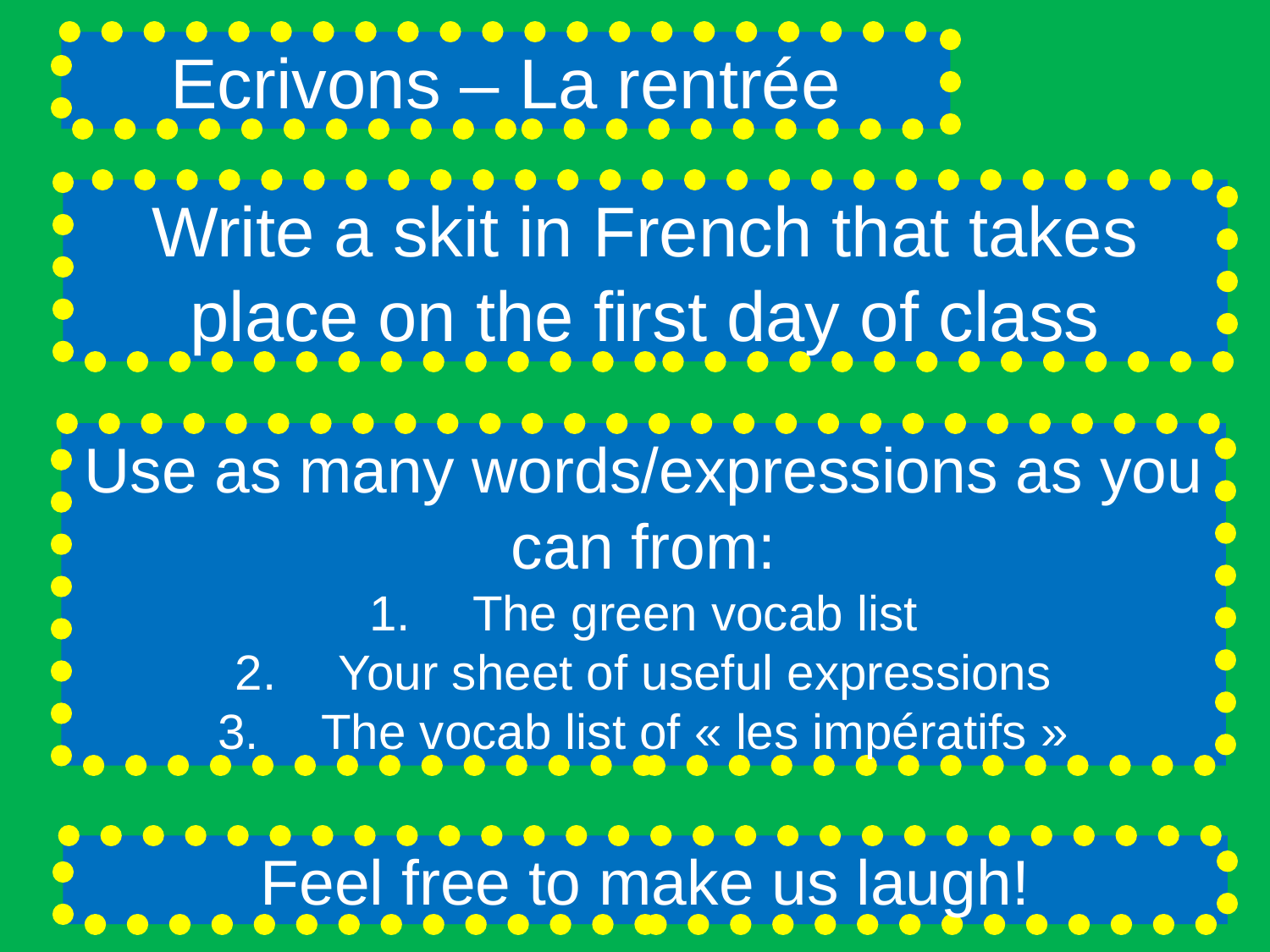

Ecrivons – La rentrée
Write a skit in French that takes place on the first day of class
Use as many words/expressions as you can from:
The green vocab list
Your sheet of useful expressions
The vocab list of « les impératifs »
Feel free to make us laugh!